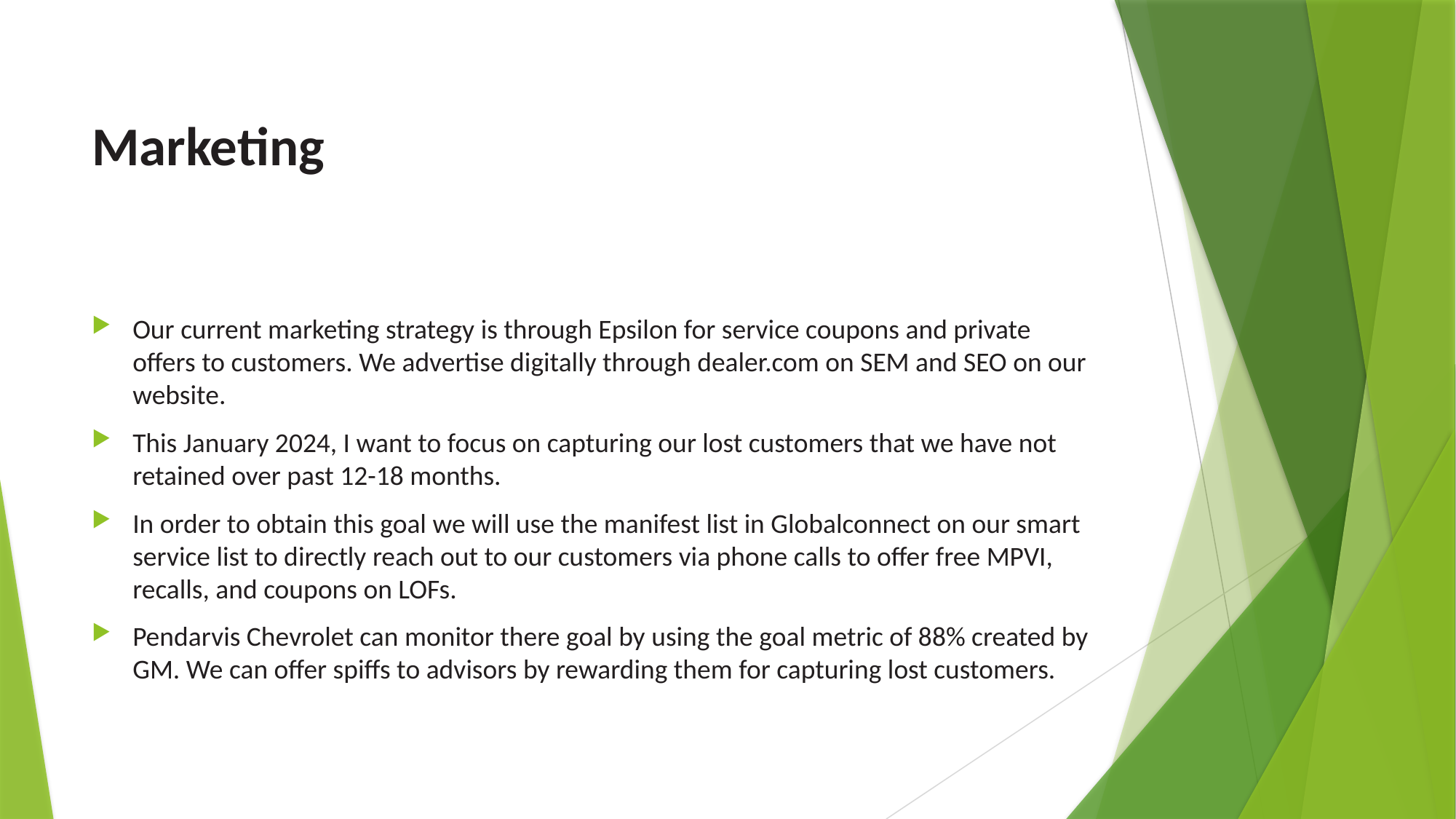

# Marketing

Our current marketing strategy is through Epsilon for service coupons and private offers to customers. We advertise digitally through dealer.com on SEM and SEO on our website.
This January 2024, I want to focus on capturing our lost customers that we have not retained over past 12-18 months.
In order to obtain this goal we will use the manifest list in Globalconnect on our smart service list to directly reach out to our customers via phone calls to offer free MPVI, recalls, and coupons on LOFs.
Pendarvis Chevrolet can monitor there goal by using the goal metric of 88% created by GM. We can offer spiffs to advisors by rewarding them for capturing lost customers.